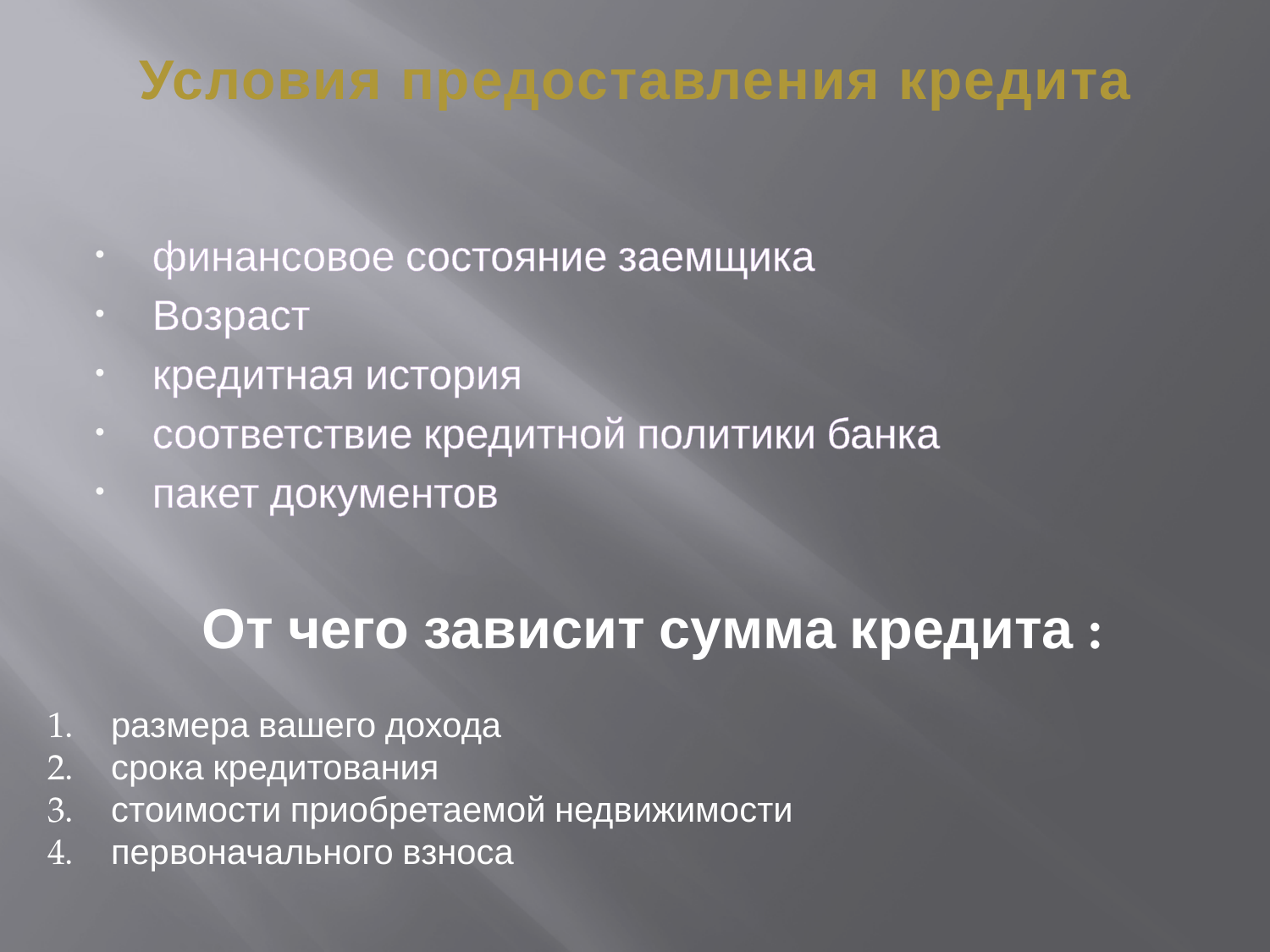

# Условия предоставления кредита
финансовое состояние заемщика
Возраст
кредитная история
соответствие кредитной политики банка
пакет документов
От чего зависит сумма кредита :

размера вашего дохода
срока кредитования
стоимости приобретаемой недвижимости
первоначального взноса